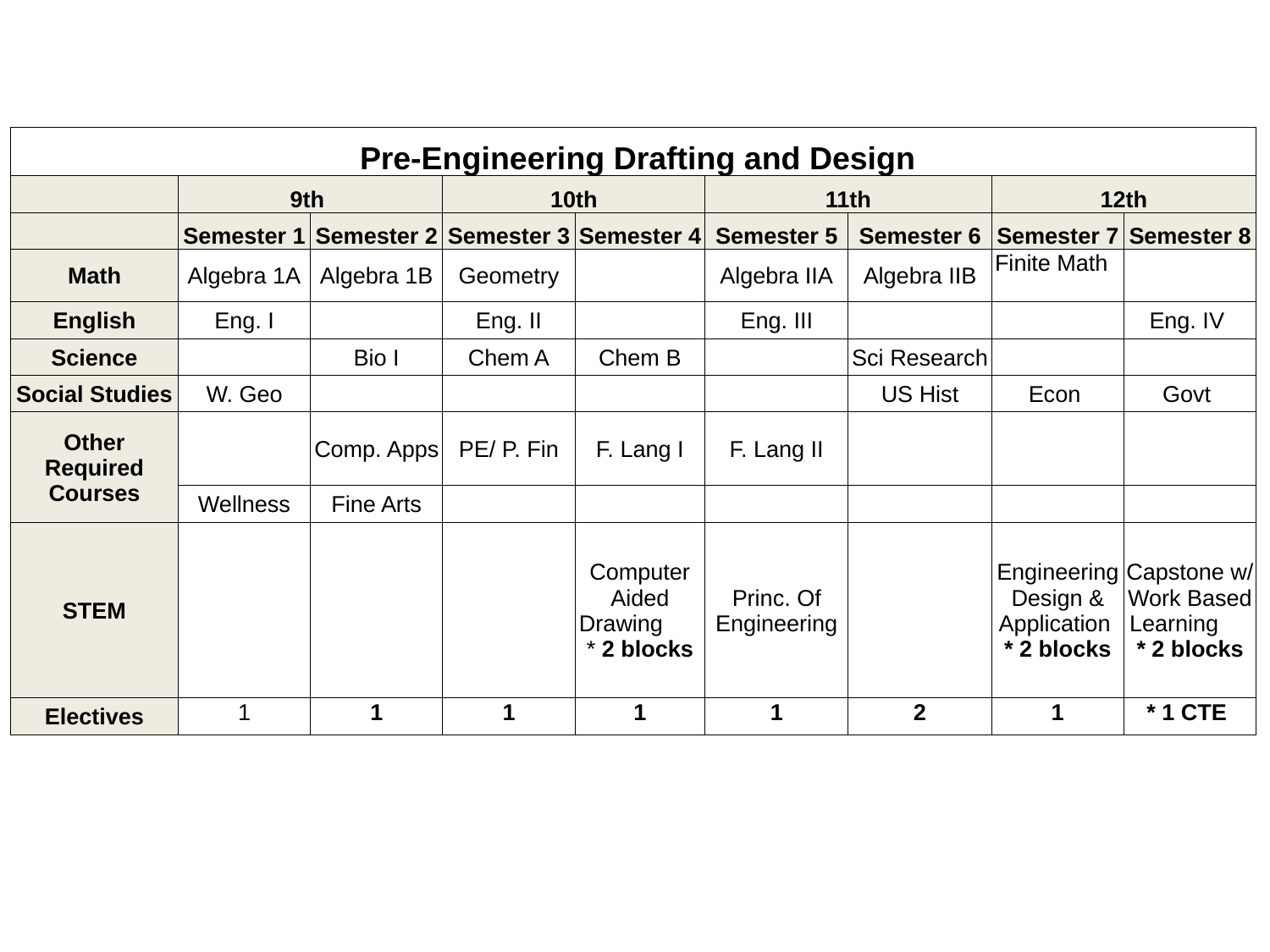

| Pre-Engineering Drafting and Design |  |  |  |  |  |  |  |  |
| --- | --- | --- | --- | --- | --- | --- | --- | --- |
|  | 9th |  | 10th |  | 11th |  | 12th |  |
|  | Semester 1 | Semester 2 | Semester 3 | Semester 4 | Semester 5 | Semester 6 | Semester 7 | Semester 8 |
| Math | Algebra 1A | Algebra 1B | Geometry |  | Algebra IIA | Algebra IIB | Finite Math |  |
| English | Eng. I |  | Eng. II |  | Eng. III |  |  | Eng. IV |
| Science |  | Bio I | Chem A | Chem B |  | Sci Research |  |  |
| Social Studies | W. Geo |  |  |  |  | US Hist | Econ | Govt |
| Other Required Courses |  | Comp. Apps | PE/ P. Fin | F. Lang I | F. Lang II |  |  |  |
|  | Wellness | Fine Arts |  |  |  |  |  |  |
| STEM |  |  |  | Computer Aided Drawing \* 2 blocks | Princ. Of Engineering |  | Engineering Design & Application \* 2 blocks | Capstone w/ Work Based Learning \* 2 blocks |
| Electives | 1 | 1 | 1 | 1 | 1 | 2 | 1 | \* 1 CTE |